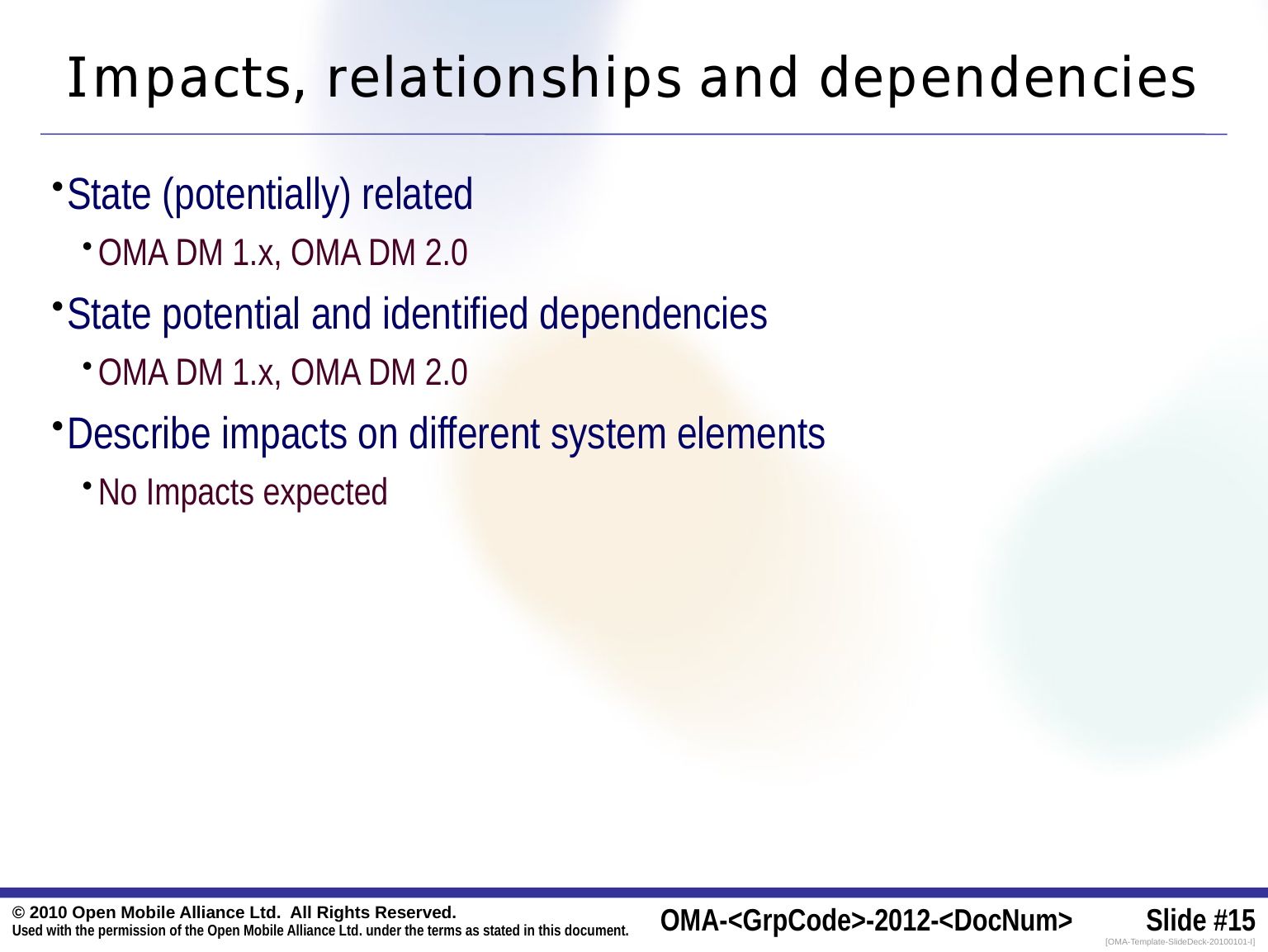

# Impacts, relationships and dependencies
State (potentially) related
OMA DM 1.x, OMA DM 2.0
State potential and identified dependencies
OMA DM 1.x, OMA DM 2.0
Describe impacts on different system elements
No Impacts expected